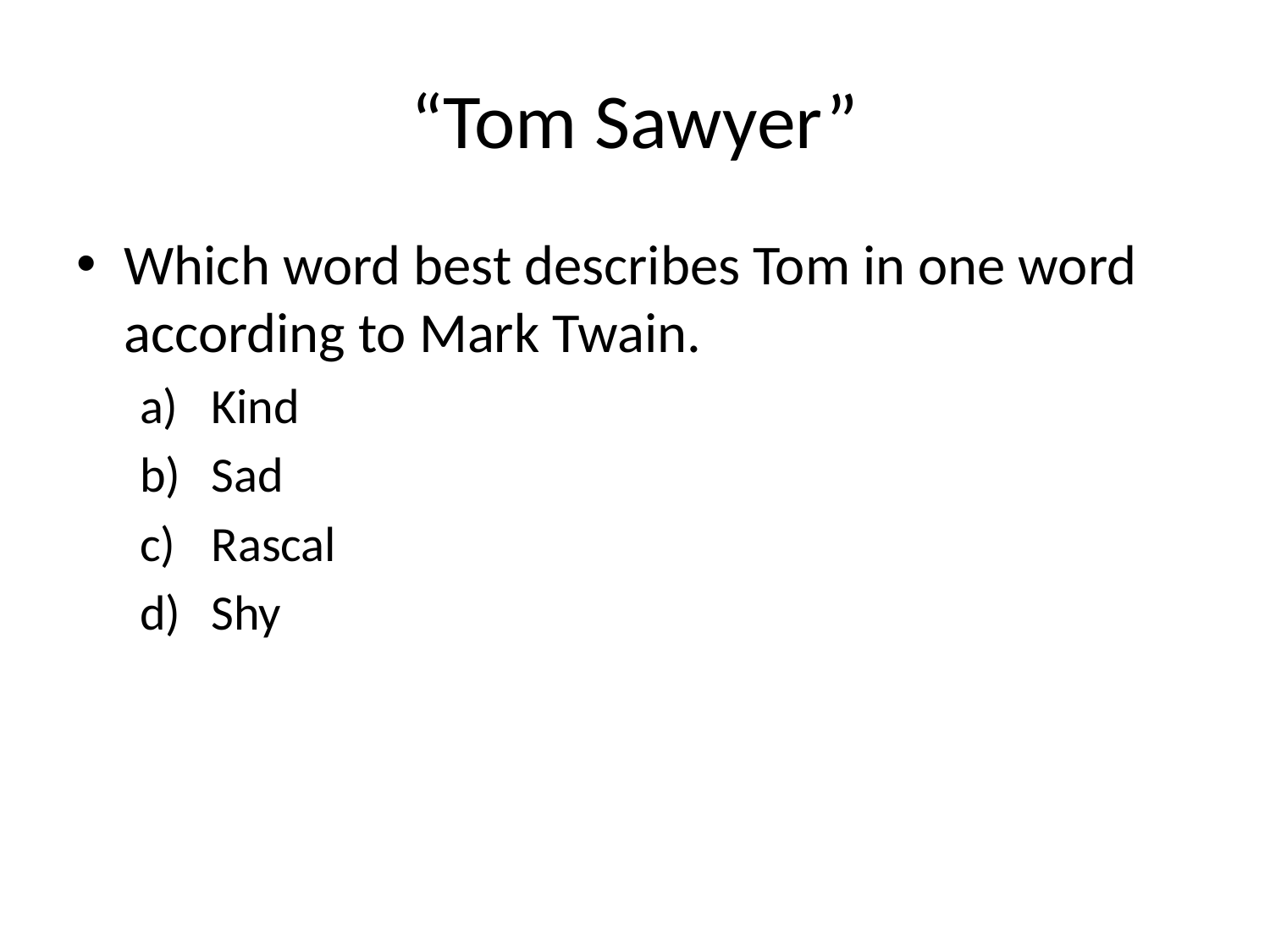

# “Tom Sawyer”
Which word best describes Tom in one word according to Mark Twain.
Kind
Sad
Rascal
Shy